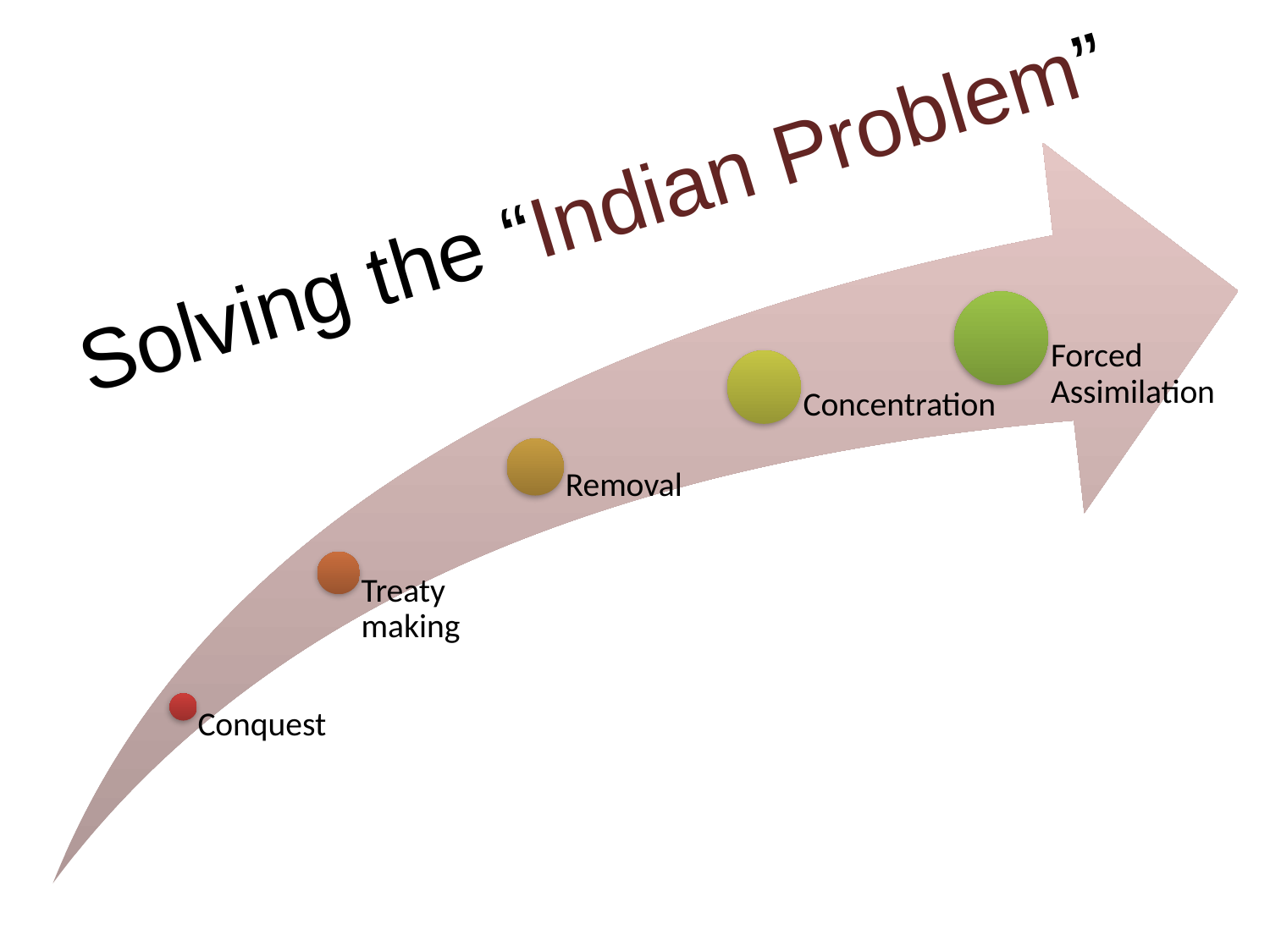

Conquest
Treaty making
Removal
Concentration
Forced Assimilation
# Solving the “Indian Problem”